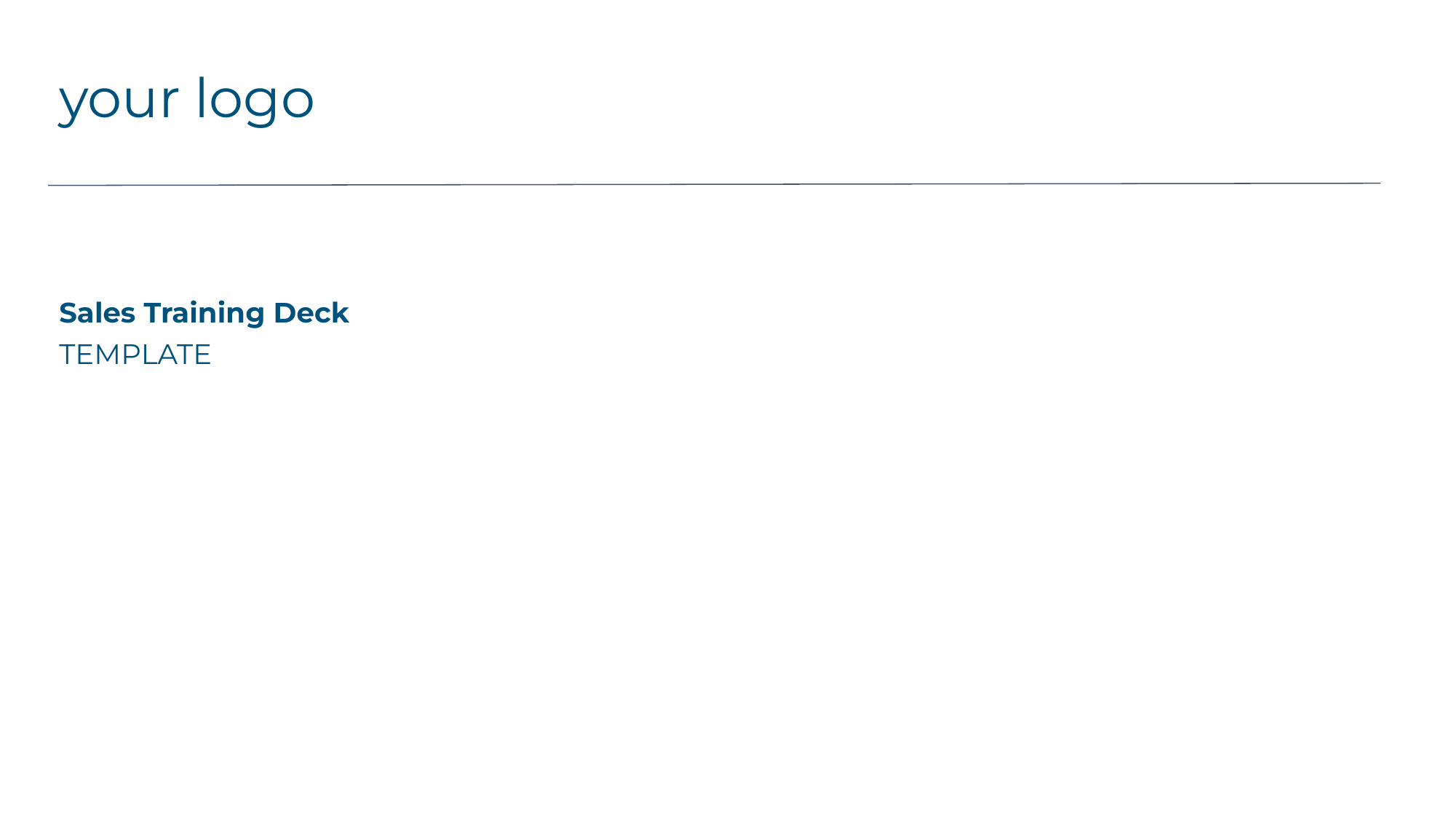

your logo
# Sales Training Deck

TEMPLATE